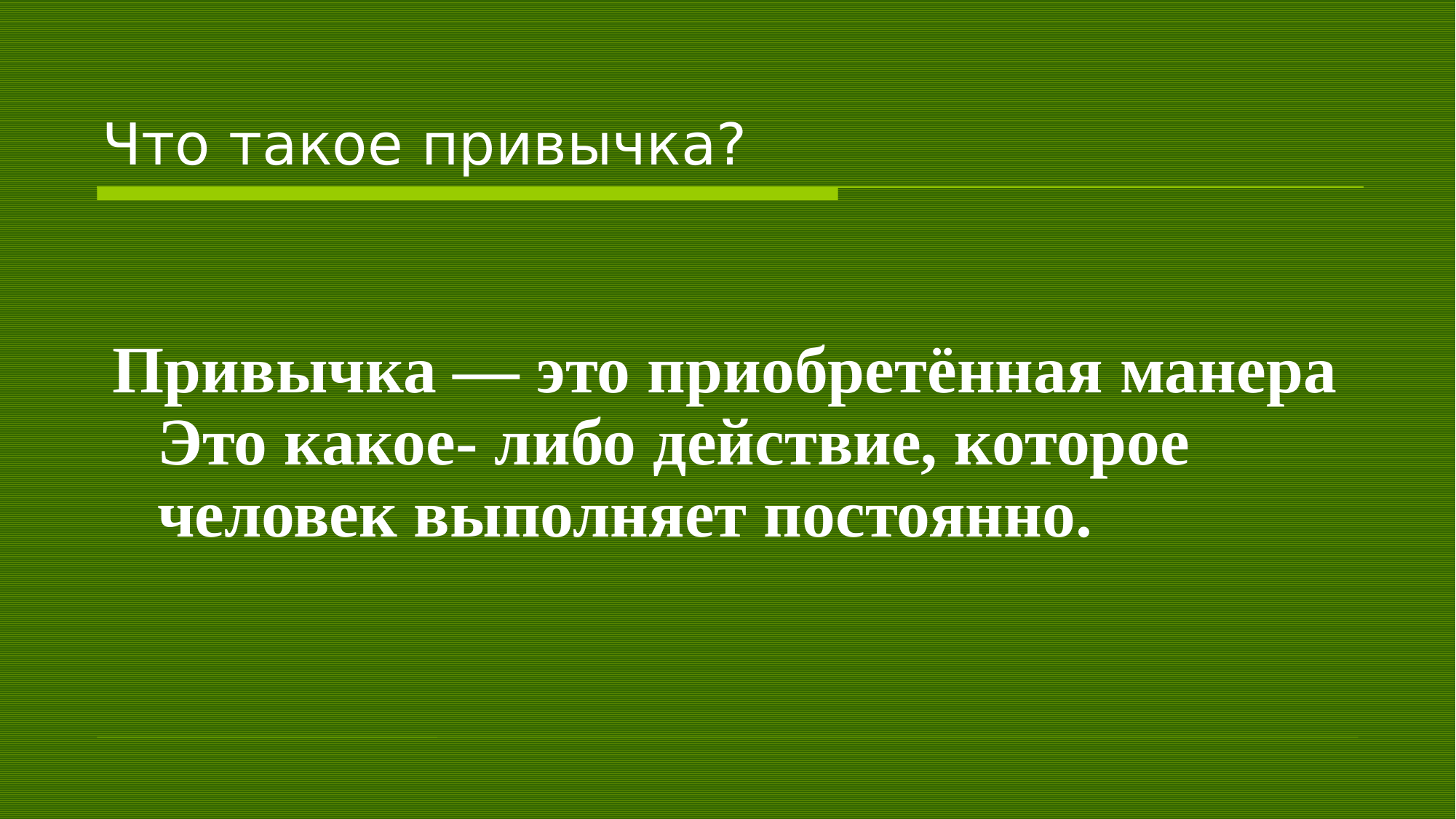

# Что такое привычка?

 Привычка — это приобретённая манера Это какое- либо действие, которое человек выполняет постоянно.